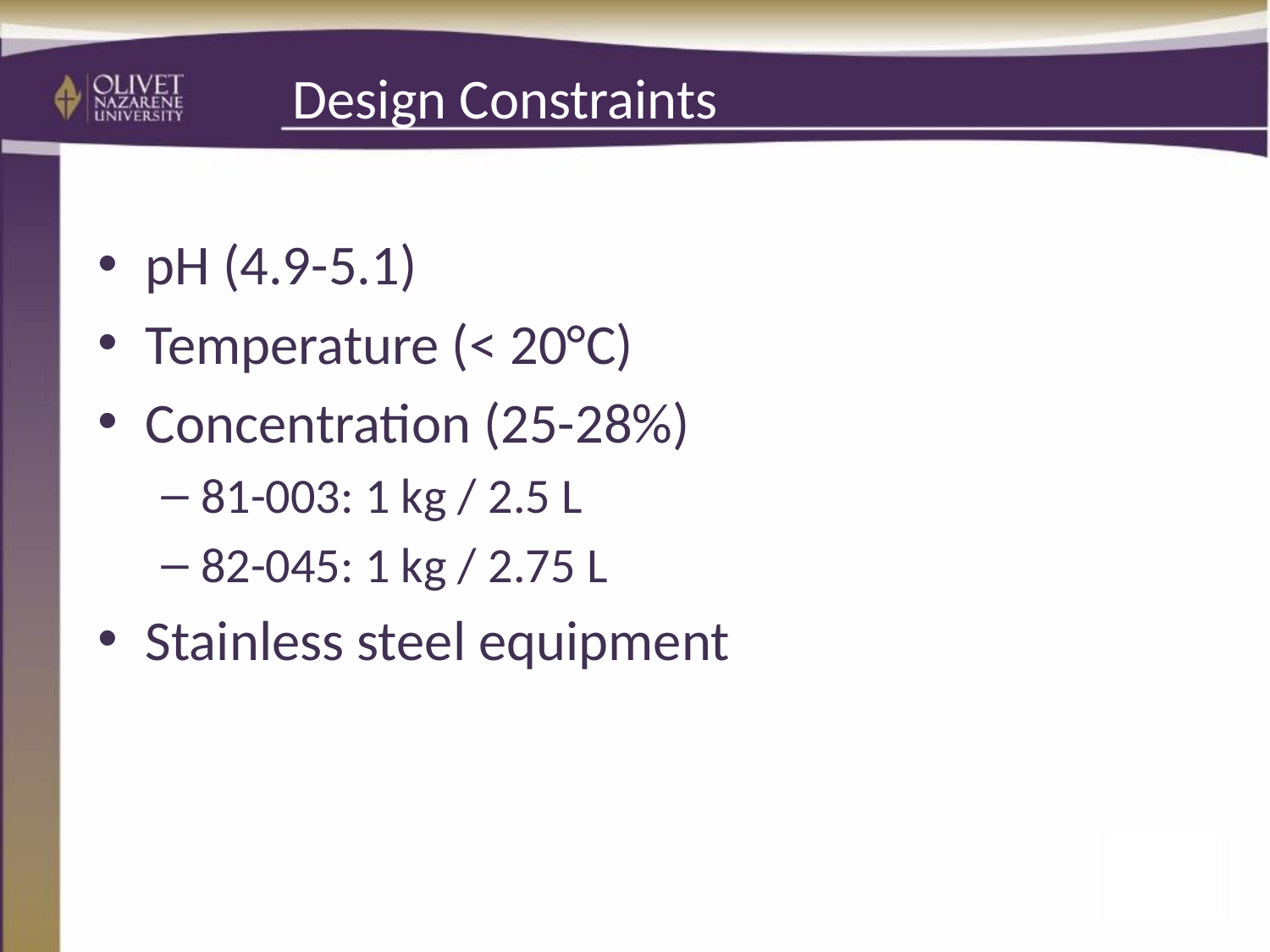

# Design Constraints
pH (4.9-5.1)
Temperature (< 20°C)
Concentration (25-28%)
81-003: 1 kg / 2.5 L
82-045: 1 kg / 2.75 L
Stainless steel equipment